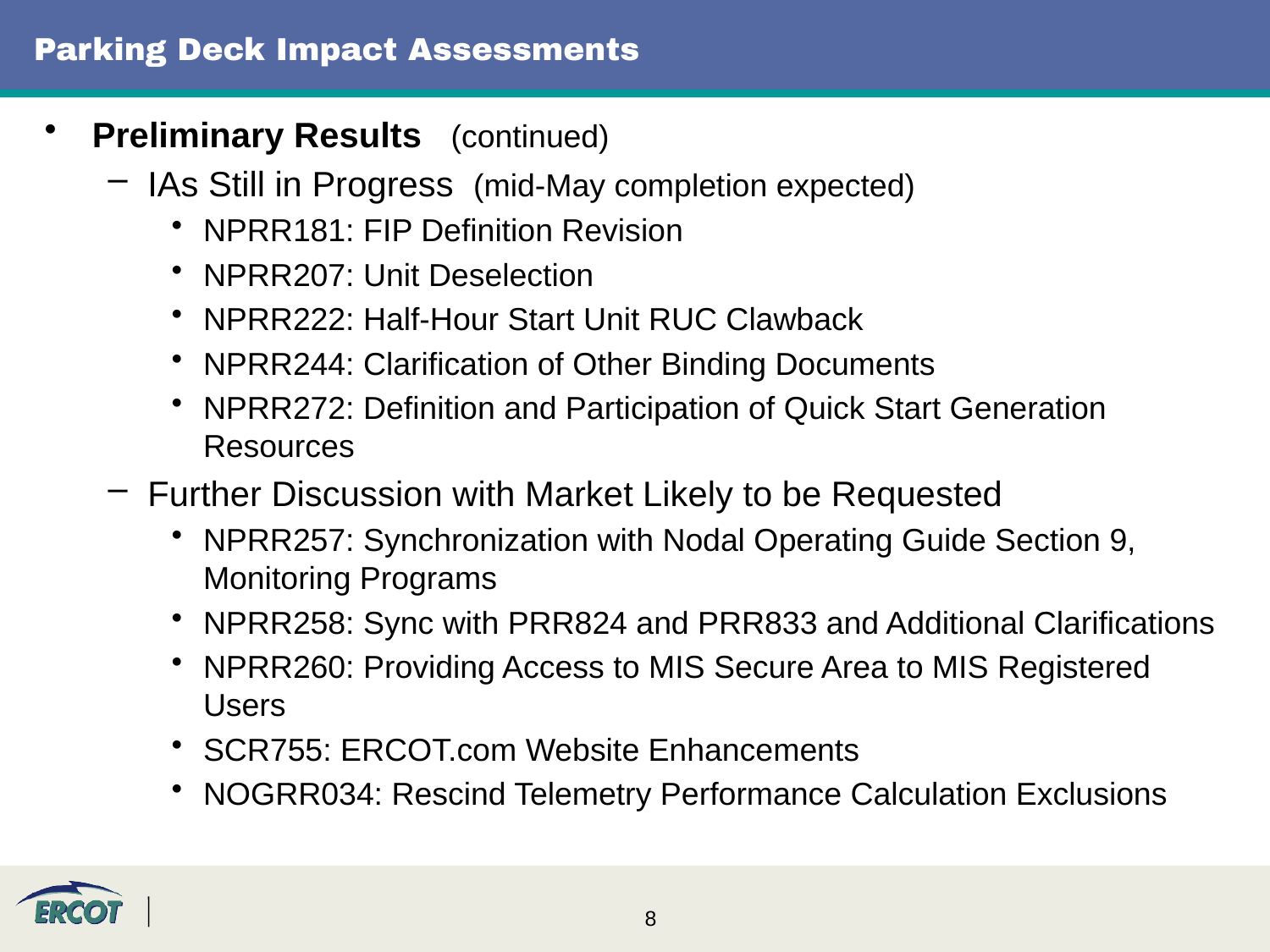

# Parking Deck Impact Assessments
Preliminary Results   (continued)
IAs Still in Progress  (mid-May completion expected)
NPRR181: FIP Definition Revision
NPRR207: Unit Deselection
NPRR222: Half-Hour Start Unit RUC Clawback
NPRR244: Clarification of Other Binding Documents
NPRR272: Definition and Participation of Quick Start Generation Resources
Further Discussion with Market Likely to be Requested
NPRR257: Synchronization with Nodal Operating Guide Section 9, Monitoring Programs
NPRR258: Sync with PRR824 and PRR833 and Additional Clarifications
NPRR260: Providing Access to MIS Secure Area to MIS Registered Users
SCR755: ERCOT.com Website Enhancements
NOGRR034: Rescind Telemetry Performance Calculation Exclusions